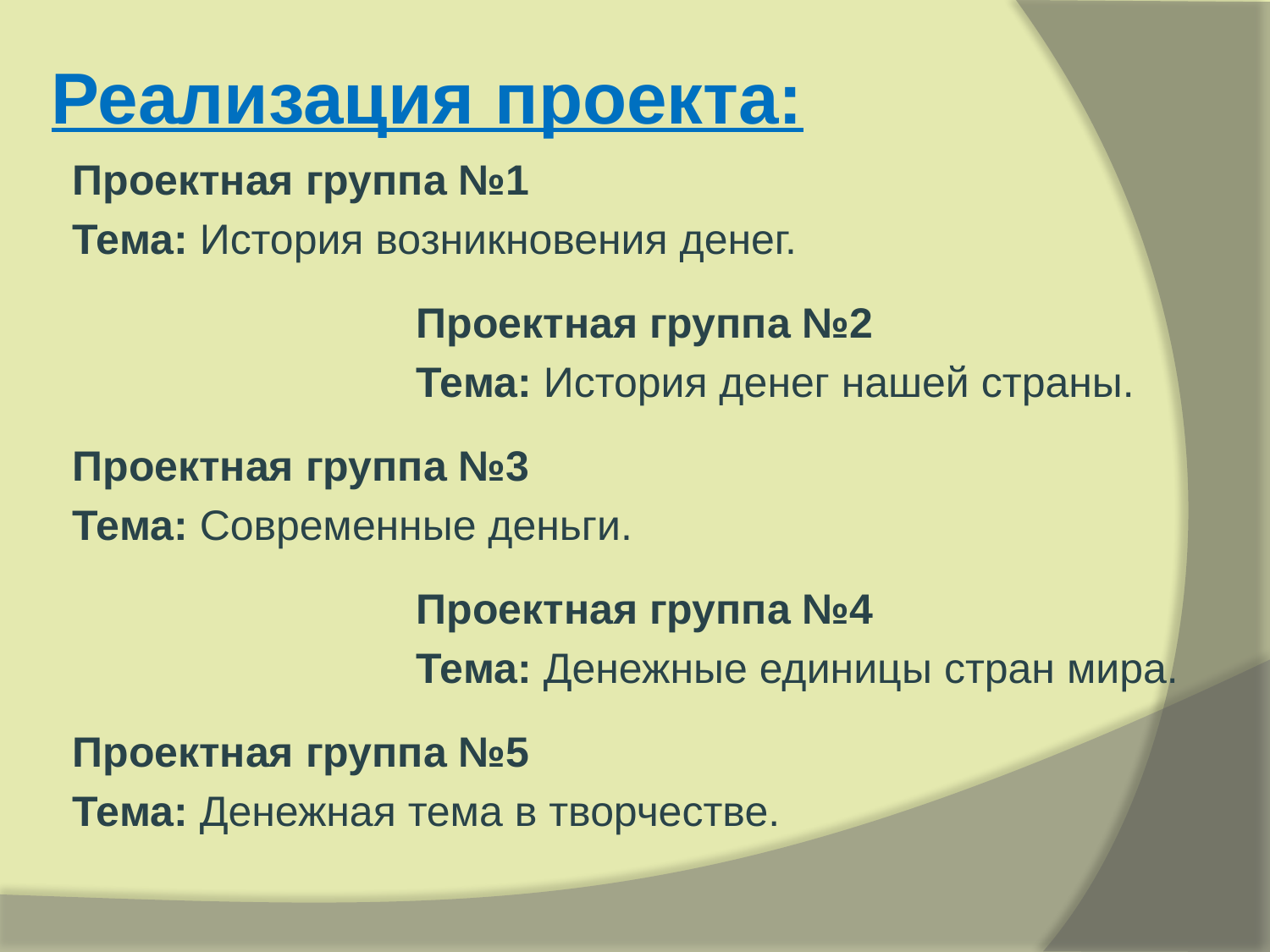

# Реализация проекта:
Проектная группа №1
Тема: История возникновения денег.

                             Проектная группа №2
                             Тема: История денег нашей страны.

Проектная группа №3
Тема: Современные деньги.

                             Проектная группа №4
                             Тема: Денежные единицы стран мира.

Проектная группа №5
Тема: Денежная тема в творчестве.